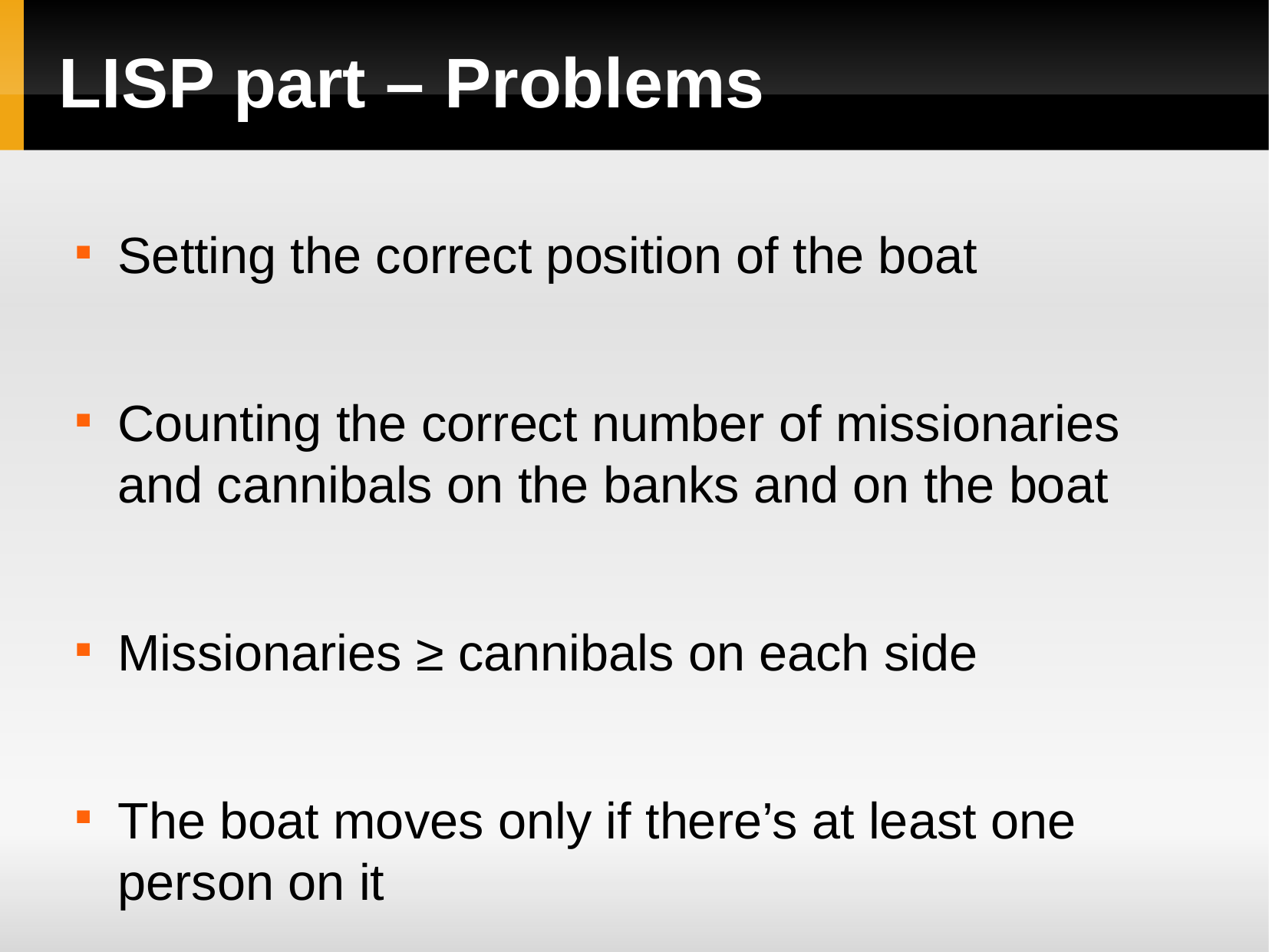

LISP part – Problems
Setting the correct position of the boat

Counting the correct number of missionaries and cannibals on the banks and on the boat

Missionaries ≥ cannibals on each side

The boat moves only if there’s at least one person on it